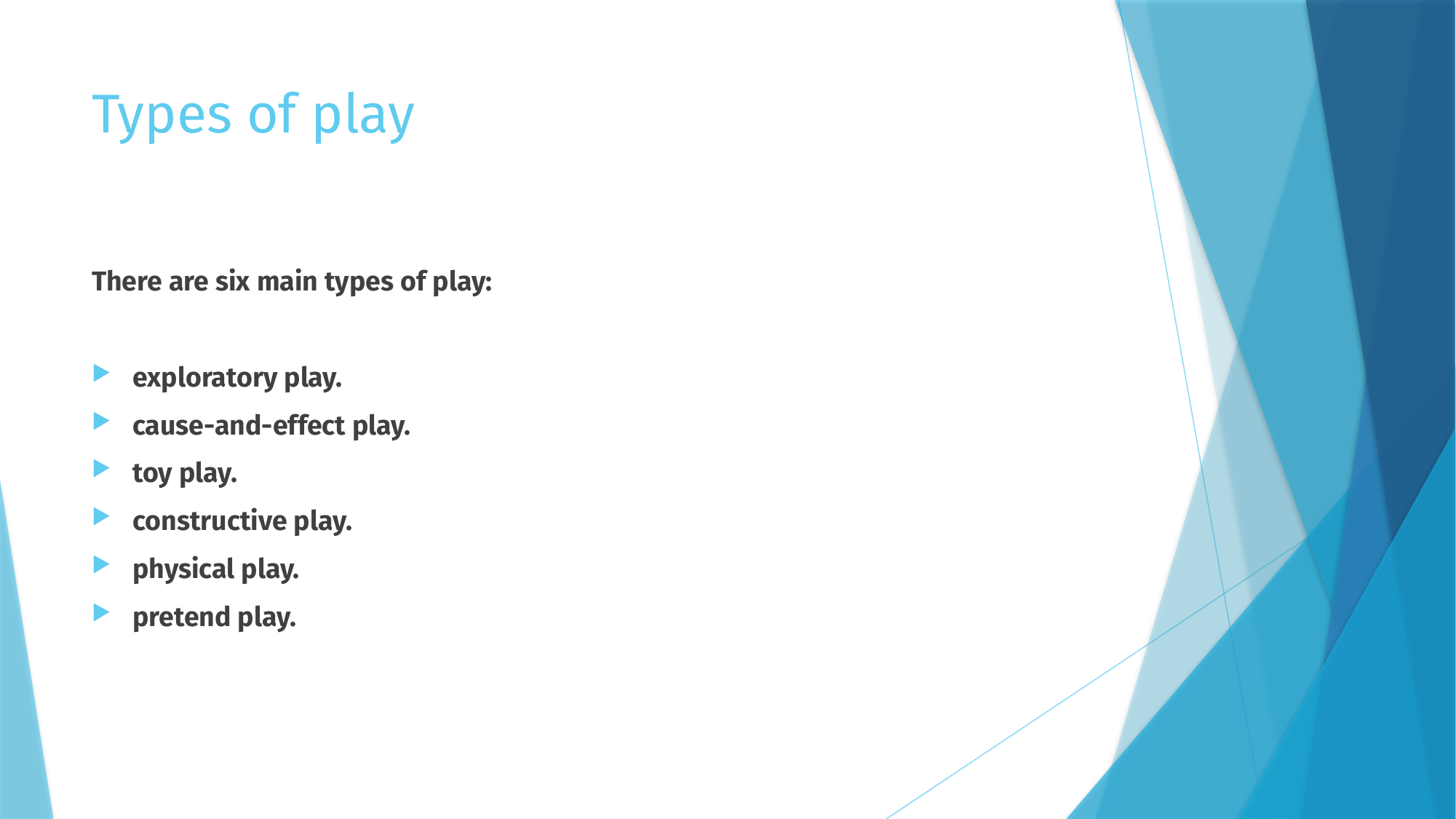

# Types of play
There are six main types of play:

exploratory play.
cause-and-effect play.
toy play.
constructive play.
physical play.
pretend play.